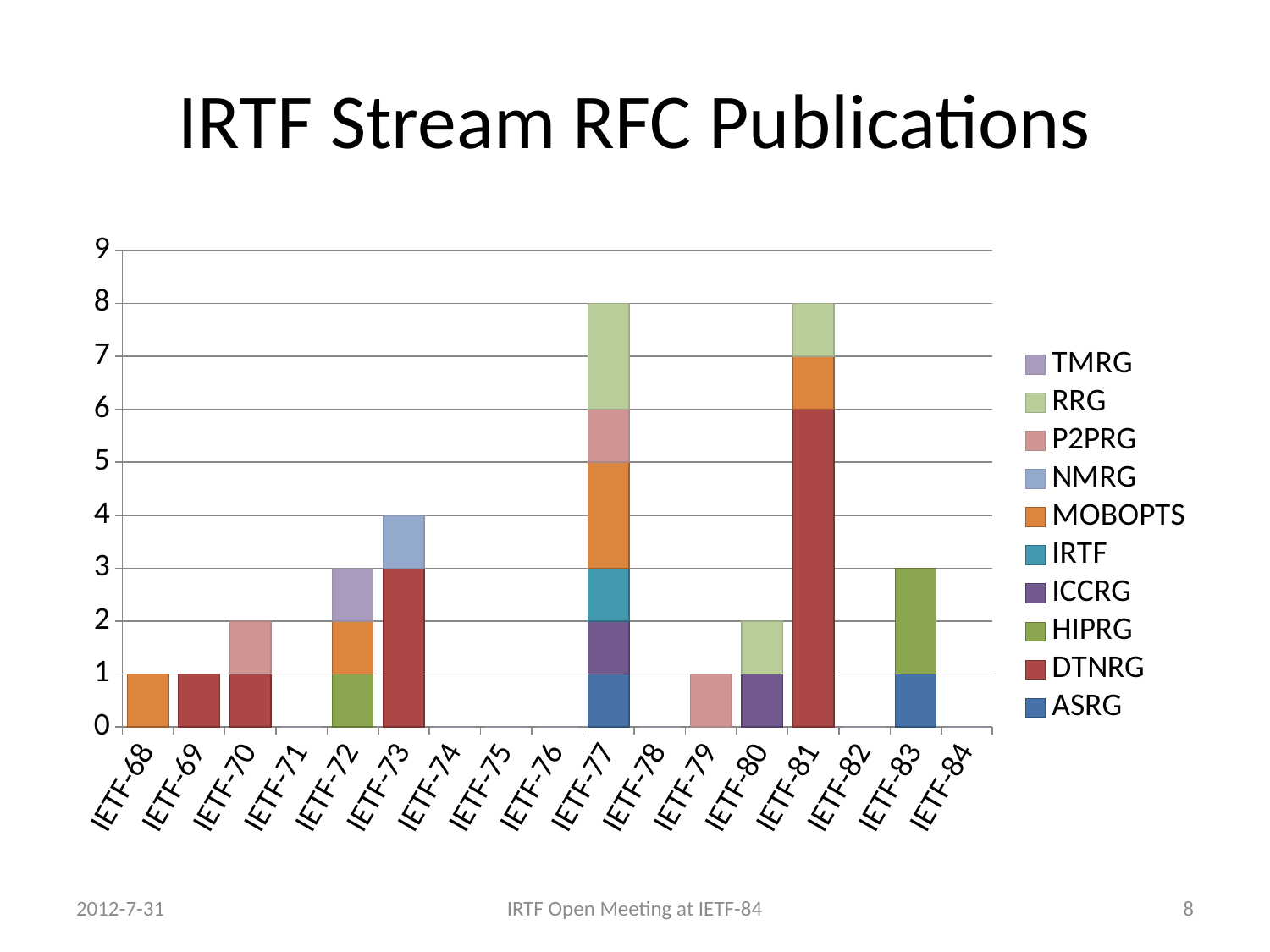

# IRTF Stream RFC Publications

### Chart

| Category | ASRG | DTNRG | HIPRG | ICCRG | IRTF | MOBOPTS | NMRG | P2PRG | RRG | TMRG |
|---|---|---|---|---|---|---|---|---|---|---|
| IETF-68 | 0.0 | 0.0 | 0.0 | 0.0 | 0.0 | 1.0 | 0.0 | 0.0 | 0.0 | 0.0 |
| IETF-69 | 0.0 | 1.0 | 0.0 | 0.0 | 0.0 | 0.0 | 0.0 | 0.0 | 0.0 | 0.0 |
| IETF-70 | 0.0 | 1.0 | 0.0 | 0.0 | 0.0 | 0.0 | 0.0 | 1.0 | 0.0 | 0.0 |
| IETF-71 | 0.0 | 0.0 | 0.0 | 0.0 | 0.0 | 0.0 | 0.0 | 0.0 | 0.0 | 0.0 |
| IETF-72 | 0.0 | 0.0 | 1.0 | 0.0 | 0.0 | 1.0 | 0.0 | 0.0 | 0.0 | 1.0 |
| IETF-73 | 0.0 | 3.0 | 0.0 | 0.0 | 0.0 | 0.0 | 1.0 | 0.0 | 0.0 | 0.0 |
| IETF-74 | 0.0 | 0.0 | 0.0 | 0.0 | 0.0 | 0.0 | 0.0 | 0.0 | 0.0 | 0.0 |
| IETF-75 | 0.0 | 0.0 | 0.0 | 0.0 | 0.0 | 0.0 | 0.0 | 0.0 | 0.0 | 0.0 |
| IETF-76 | 0.0 | 0.0 | 0.0 | 0.0 | 0.0 | 0.0 | 0.0 | 0.0 | 0.0 | 0.0 |
| IETF-77 | 1.0 | 0.0 | 0.0 | 1.0 | 1.0 | 2.0 | 0.0 | 1.0 | 2.0 | 0.0 |
| IETF-78 | 0.0 | 0.0 | 0.0 | 0.0 | 0.0 | 0.0 | 0.0 | 0.0 | 0.0 | 0.0 |
| IETF-79 | 0.0 | 0.0 | 0.0 | 0.0 | 0.0 | 0.0 | 0.0 | 1.0 | 0.0 | 0.0 |
| IETF-80 | 0.0 | 0.0 | 0.0 | 1.0 | 0.0 | 0.0 | 0.0 | 0.0 | 1.0 | 0.0 |
| IETF-81 | 0.0 | 6.0 | 0.0 | 0.0 | 0.0 | 1.0 | 0.0 | 0.0 | 1.0 | 0.0 |
| IETF-82 | 0.0 | 0.0 | 0.0 | 0.0 | 0.0 | 0.0 | 0.0 | 0.0 | 0.0 | 0.0 |
| IETF-83 | 1.0 | 0.0 | 2.0 | 0.0 | 0.0 | 0.0 | 0.0 | 0.0 | 0.0 | 0.0 |
| IETF-84 | 0.0 | 0.0 | 0.0 | 0.0 | 0.0 | 0.0 | 0.0 | 0.0 | 0.0 | 0.0 |
2012-7-31
IRTF Open Meeting at IETF-84
8